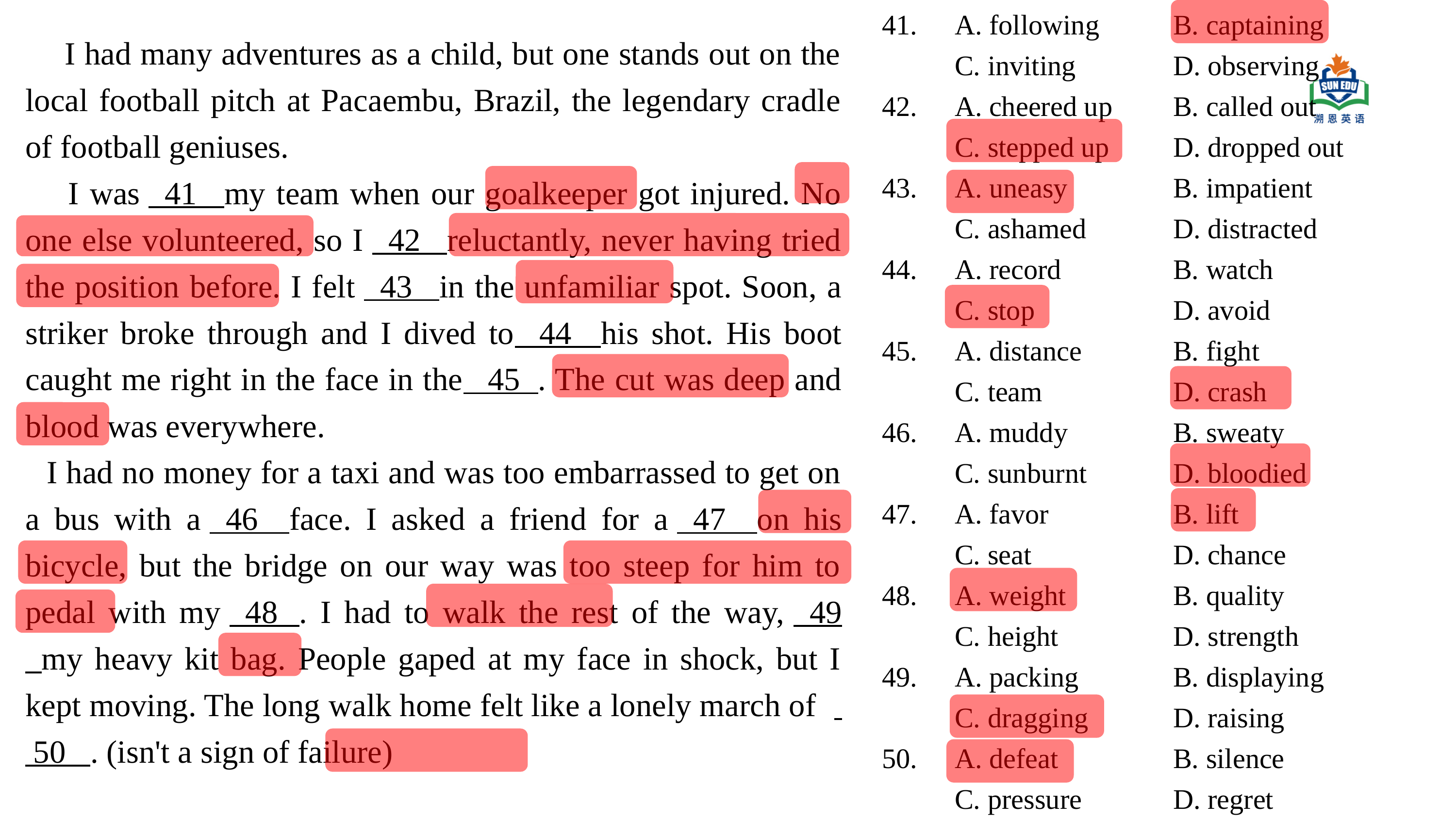

41.	A. following 	B. captaining
	C. inviting 		D. observing
42.	A. cheered up 	B. called out
	C. stepped up 	D. dropped out
43.	A. uneasy 		B. impatient
	C. ashamed 		D. distracted
44.	A. record 		B. watch
	C. stop 		D. avoid
45.	A. distance 		B. fight
	C. team 		D. crash
46.	A. muddy 		B. sweaty
	C. sunburnt 		D. bloodied
47.	A. favor 		B. lift
	C. seat 		D. chance
48.	A. weight 		B. quality
	C. height 		D. strength
49.	A. packing 		B. displaying
	C. dragging 		D. raising
50.	A. defeat 		B. silence
	C. pressure 		D. regret
  I had many adventures as a child, but one stands out on the local football pitch at Pacaembu, Brazil, the legendary cradle of football geniuses.
  I was   41   my team when our goalkeeper got injured. No one else volunteered, so I   42   reluctantly, never having tried the position before. I felt   43   in the unfamiliar spot. Soon, a striker broke through and I dived to   44   his shot. His boot caught me right in the face in the   45  . The cut was deep and blood was everywhere.
I had no money for a taxi and was too embarrassed to get on a bus with a   46   face. I asked a friend for a   47   on his bicycle, but the bridge on our way was too steep for him to pedal with my   48  . I had to walk the rest of the way,   49   my heavy kit bag. People gaped at my face in shock, but I kept moving. The long walk home felt like a lonely march of     50   . (isn't a sign of failure)